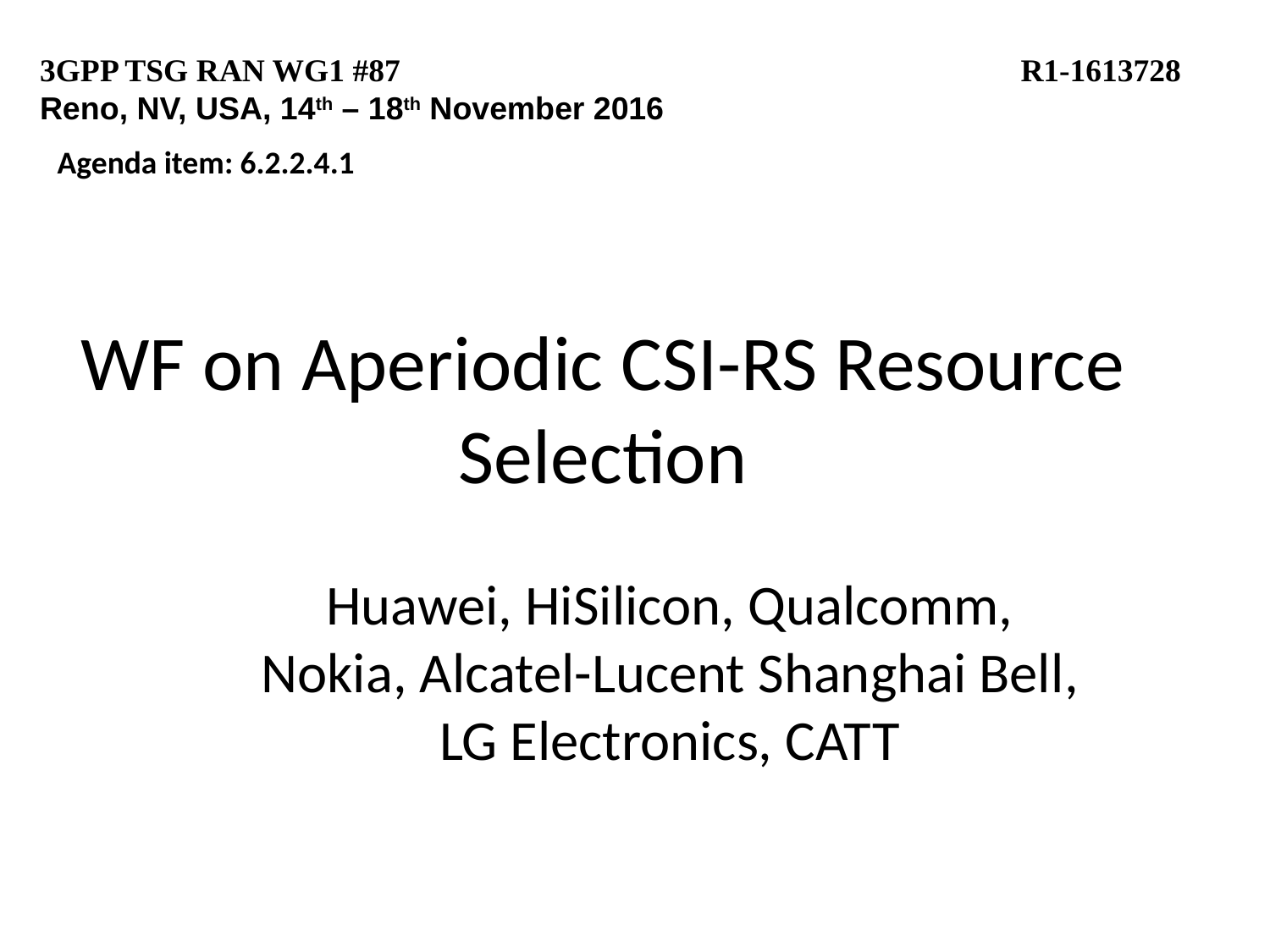

3GPP TSG RAN WG1 #87			                                           R1-1613728
Reno, NV, USA, 14th – 18th November 2016

Agenda item: 6.2.2.4.1
# WF on Aperiodic CSI-RS Resource Selection
Huawei, HiSilicon, Qualcomm, Nokia, Alcatel-Lucent Shanghai Bell, LG Electronics, CATT